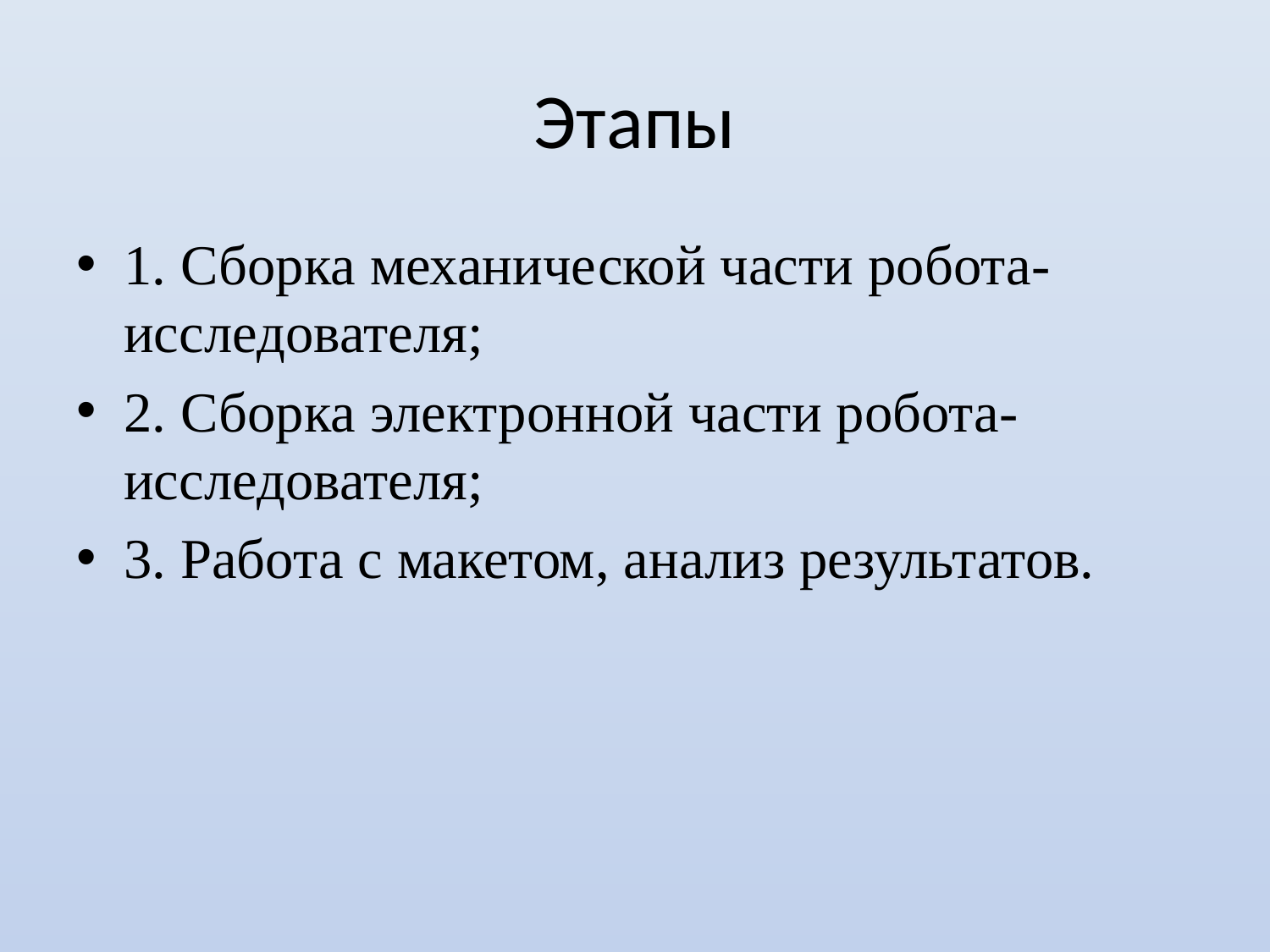

# Этапы
1. Сборка механической части робота-исследователя;
2. Сборка электронной части робота-исследователя;
3. Работа с макетом, анализ результатов.